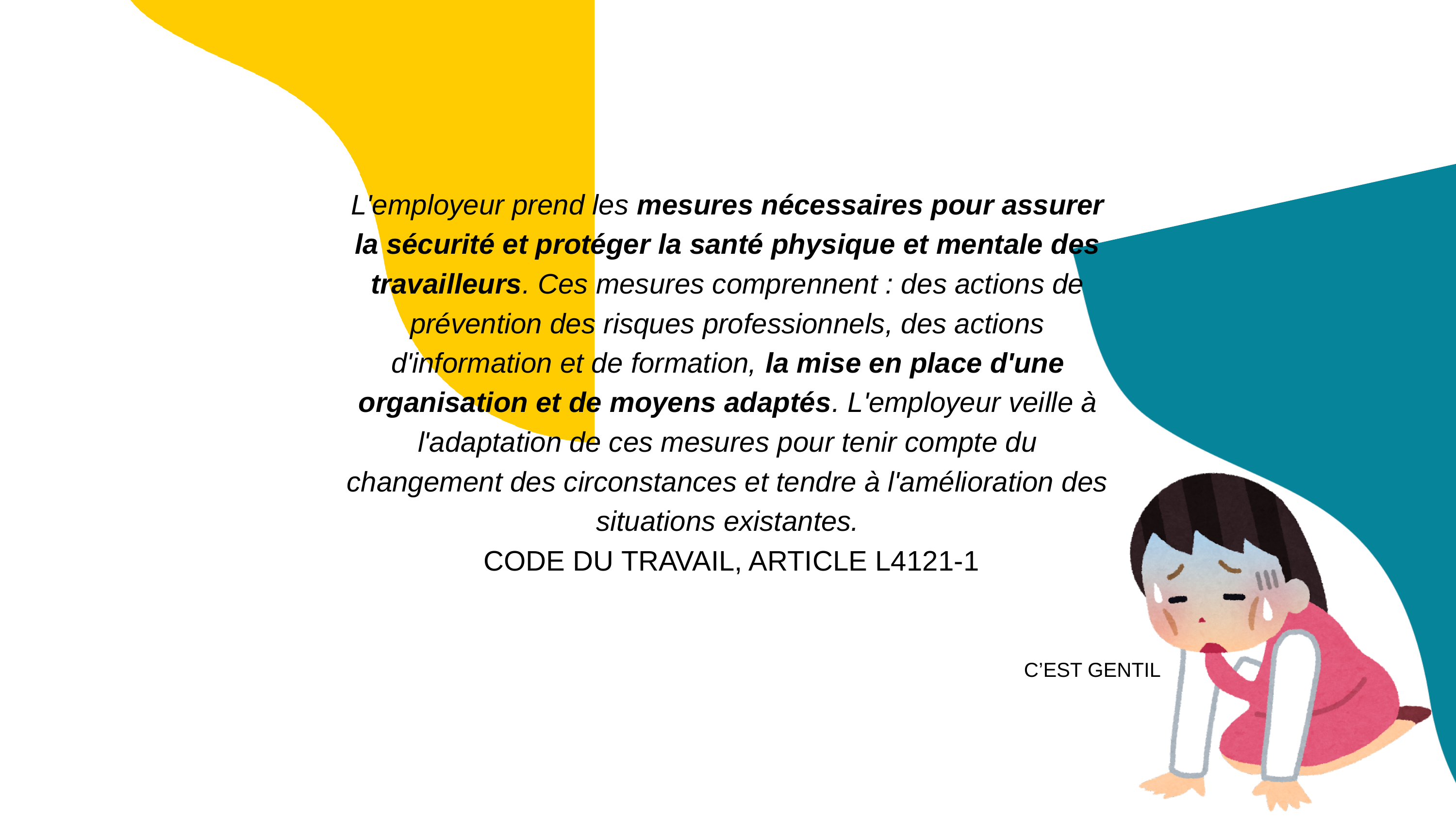

L'employeur prend les mesures nécessaires pour assurer la sécurité et protéger la santé physique et mentale des travailleurs. Ces mesures comprennent : des actions de prévention des risques professionnels, des actions d'information et de formation, la mise en place d'une organisation et de moyens adaptés. L'employeur veille à l'adaptation de ces mesures pour tenir compte du changement des circonstances et tendre à l'amélioration des situations existantes.
 CODE DU TRAVAIL, ARTICLE L4121-1

C’EST GENTIL